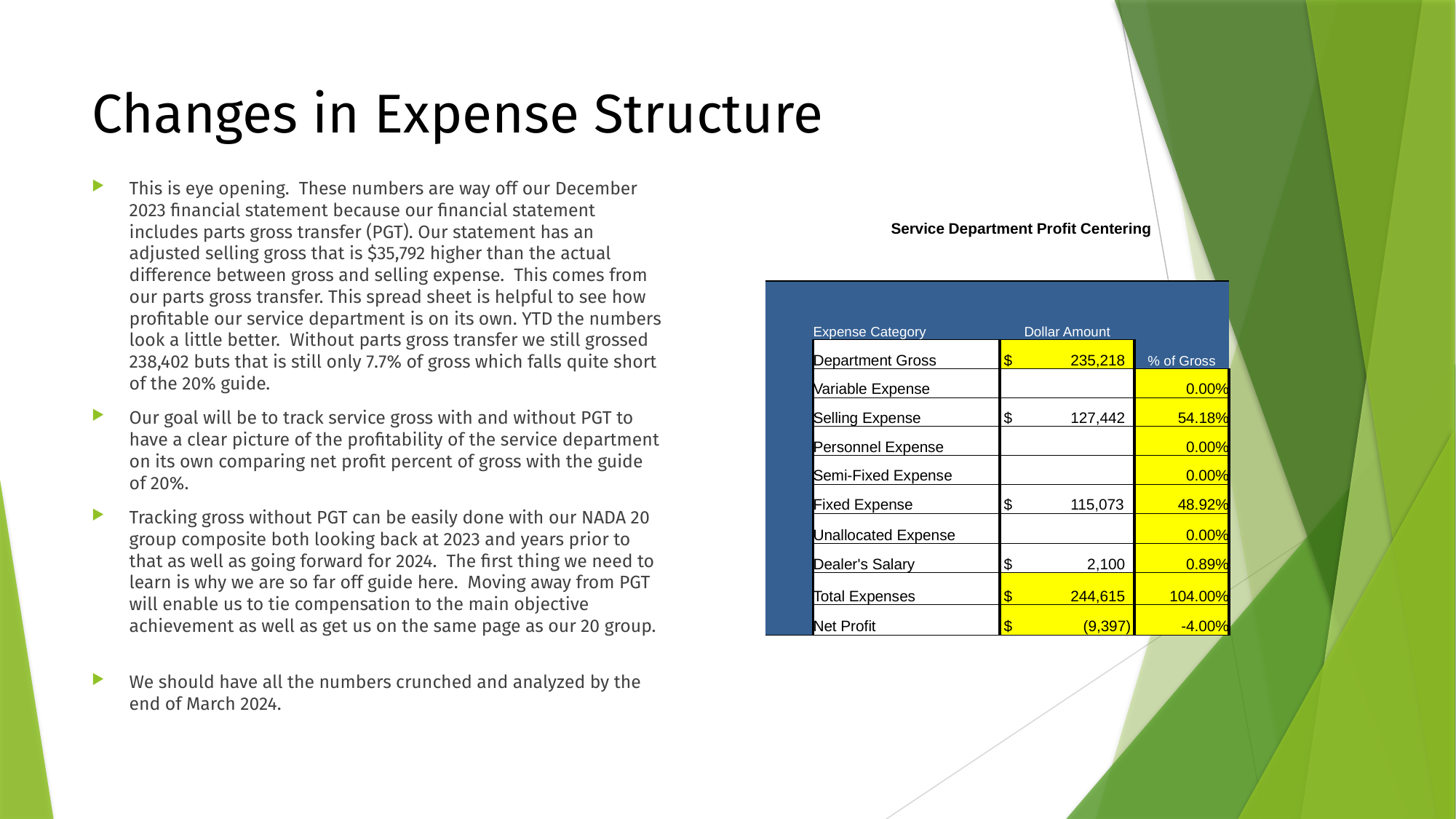

# Changes in Expense Structure
This is eye opening.  These numbers are way off our December 2023 financial statement because our financial statement includes parts gross transfer (PGT). Our statement has an adjusted selling gross that is $35,792 higher than the actual difference between gross and selling expense.  This comes from our parts gross transfer. This spread sheet is helpful to see how profitable our service department is on its own. YTD the numbers look a little better.  Without parts gross transfer we still grossed 238,402 buts that is still only 7.7% of gross which falls quite short of the 20% guide.
Our goal will be to track service gross with and without PGT to have a clear picture of the profitability of the service department on its own comparing net profit percent of gross with the guide of 20%.
Tracking gross without PGT can be easily done with our NADA 20 group composite both looking back at 2023 and years prior to that as well as going forward for 2024.  The first thing we need to learn is why we are so far off guide here.  Moving away from PGT will enable us to tie compensation to the main objective achievement as well as get us on the same page as our 20 group.
We should have all the numbers crunched and analyzed by the end of March 2024.
|  | Service Department Profit Centering |  |  |
| --- | --- | --- | --- |
|  |  |  |  |
|  | Expense Category | Dollar Amount |  |
|  | Department Gross | $ 235,218 | % of Gross |
|  | Variable Expense |  | 0.00% |
|  | Selling Expense | $ 127,442 | 54.18% |
|  | Personnel Expense |  | 0.00% |
|  | Semi-Fixed Expense |  | 0.00% |
|  | Fixed Expense | $ 115,073 | 48.92% |
|  | Unallocated Expense |  | 0.00% |
|  | Dealer's Salary | $ 2,100 | 0.89% |
|  | Total Expenses | $ 244,615 | 104.00% |
|  | Net Profit | $ (9,397) | -4.00% |